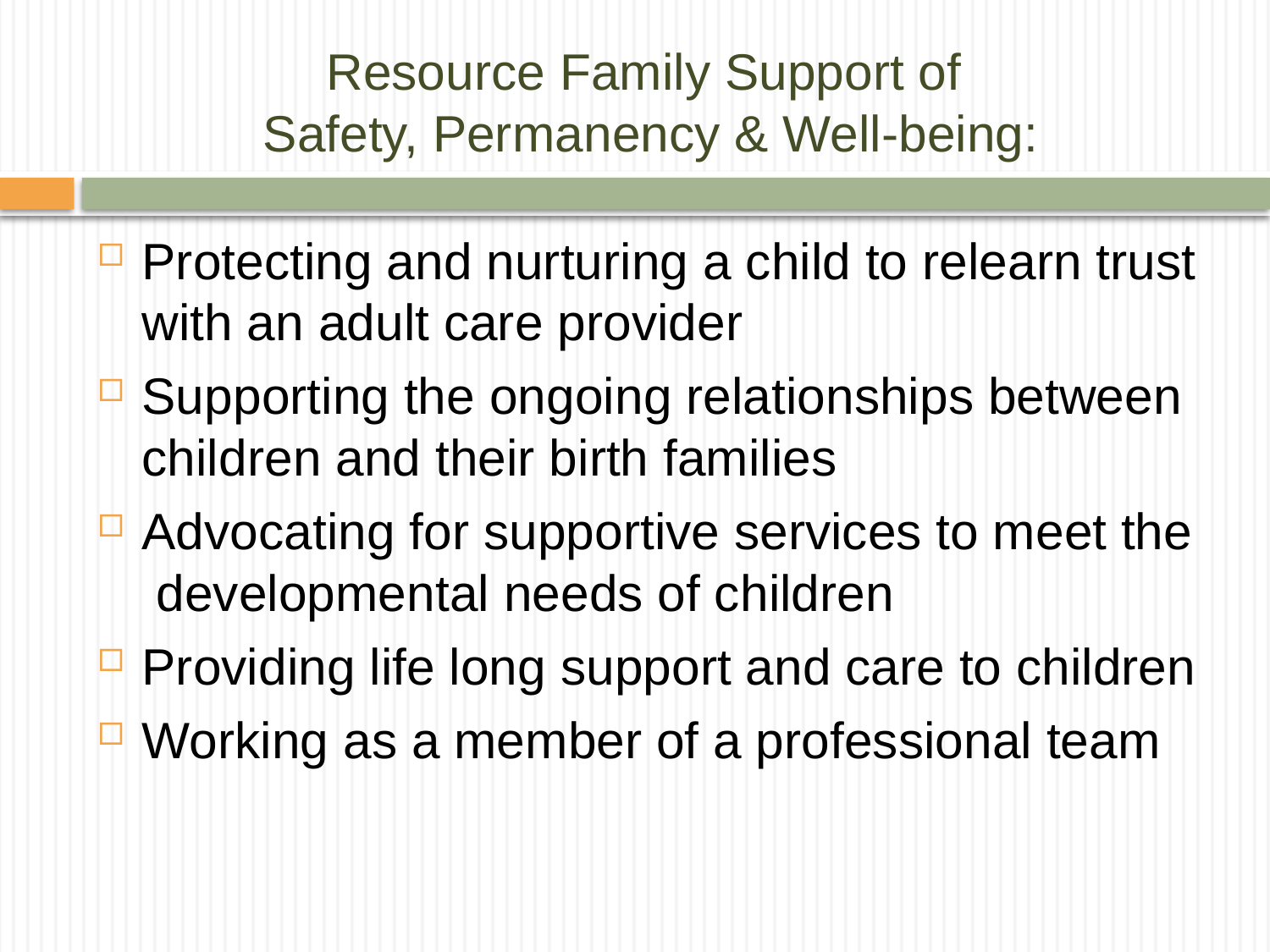

# Resource Family Support of Safety, Permanency & Well-being:
Protecting and nurturing a child to relearn trust with an adult care provider
Supporting the ongoing relationships between children and their birth families
Advocating for supportive services to meet the  developmental needs of children
Providing life long support and care to children
Working as a member of a professional team